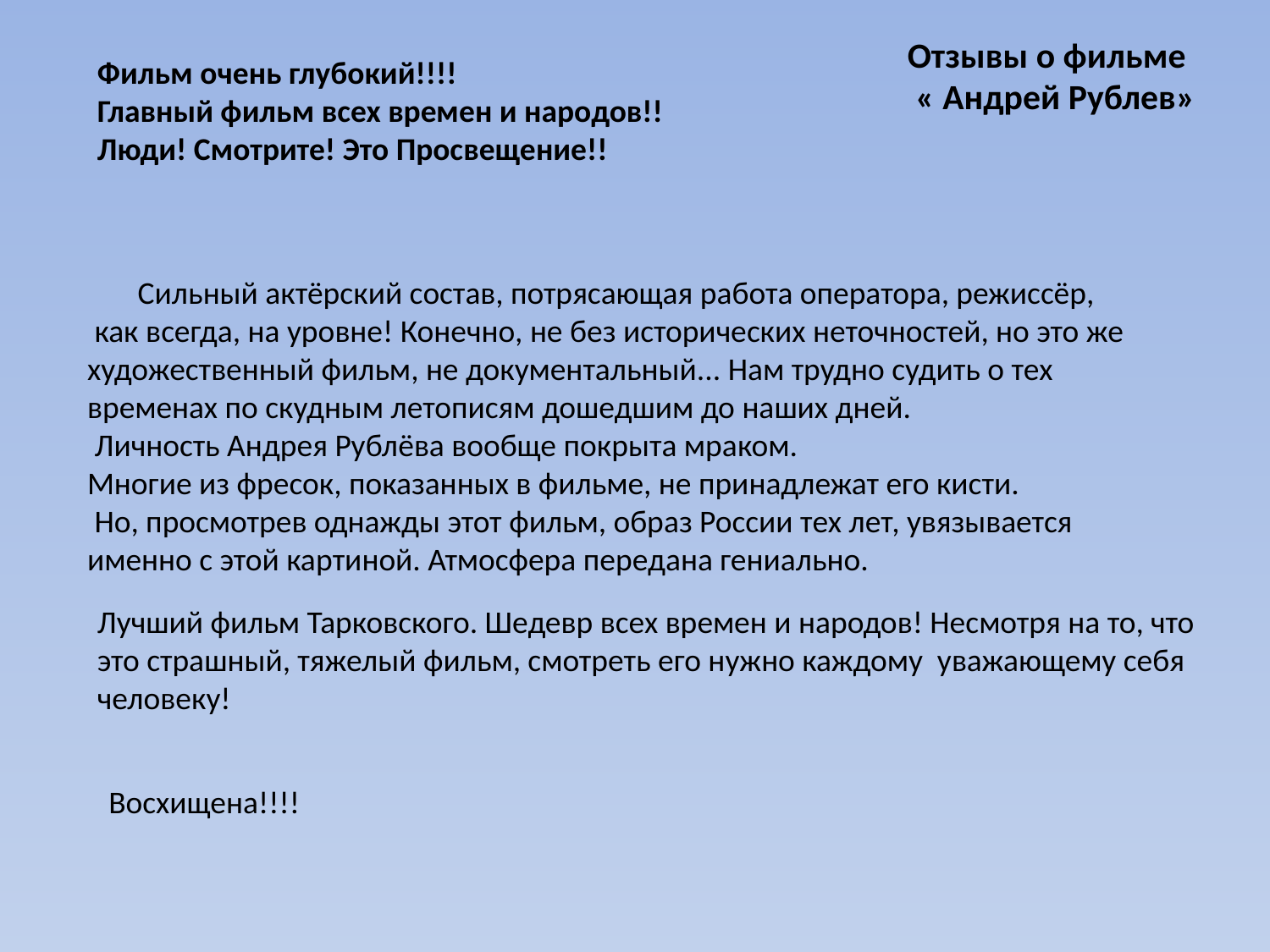

Отзывы о фильме
 « Андрей Рублев»
Фильм очень глубокий!!!!
Главный фильм всех времен и народов!!
Люди! Смотрите! Это Просвещение!!
       Сильный актёрский состав, потрясающая работа оператора, режиссёр,
 как всегда, на уровне! Конечно, не без исторических неточностей, но это же художественный фильм, не документальный... Нам трудно судить о тех временах по скудным летописям дошедшим до наших дней.
 Личность Андрея Рублёва вообще покрыта мраком.
Многие из фресок, показанных в фильме, не принадлежат его кисти.
 Но, просмотрев однажды этот фильм, образ России тех лет, увязывается именно с этой картиной. Атмосфера передана гениально.
Лучший фильм Тарковского. Шедевр всех времен и народов! Несмотря на то, что это страшный, тяжелый фильм, смотреть его нужно каждому  уважающему себя человеку!
Восхищена!!!!